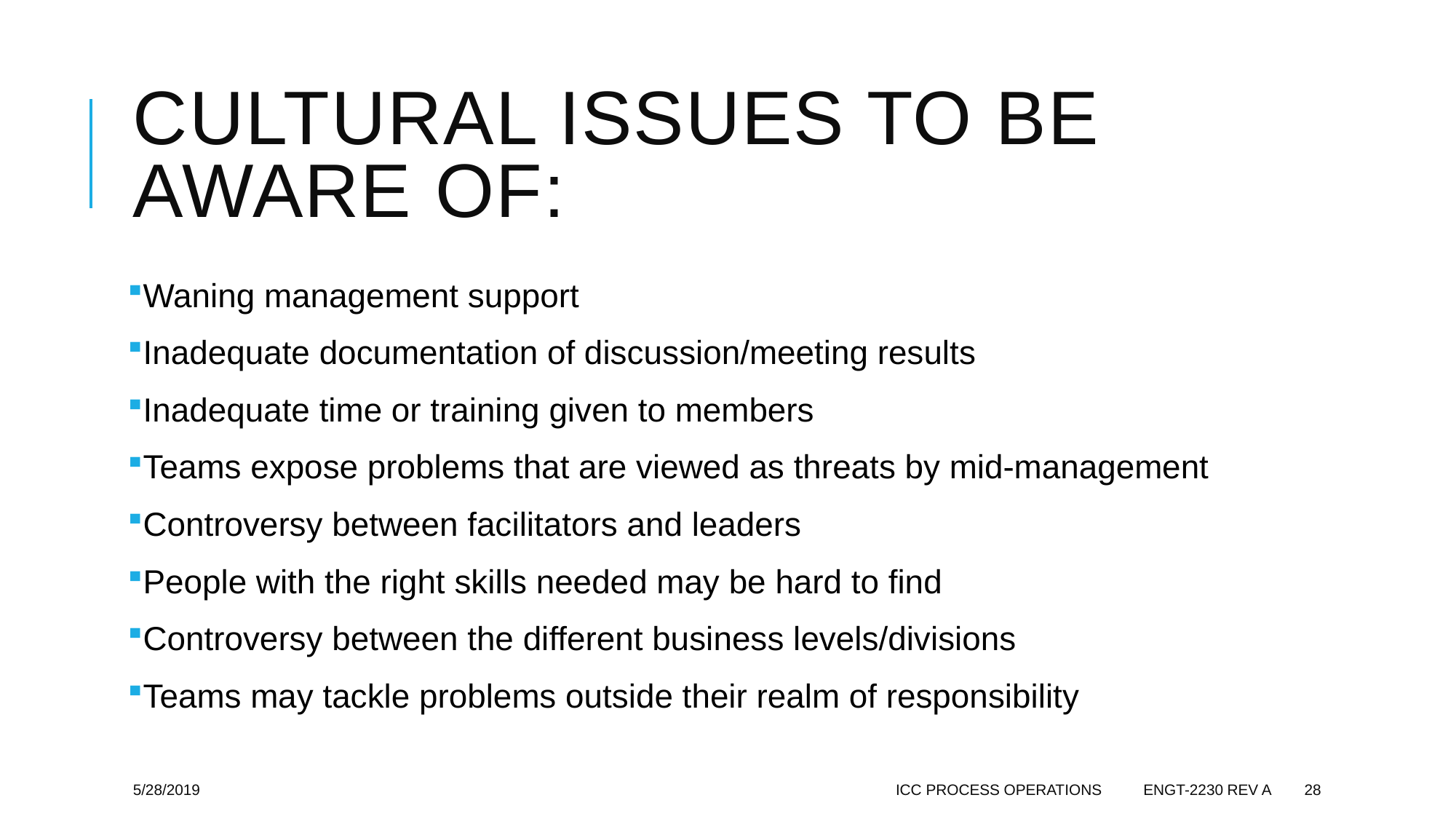

# Cultural issues to be aware of:
Waning management support
Inadequate documentation of discussion/meeting results
Inadequate time or training given to members
Teams expose problems that are viewed as threats by mid-management
Controversy between facilitators and leaders
People with the right skills needed may be hard to find
Controversy between the different business levels/divisions
Teams may tackle problems outside their realm of responsibility

5/28/2019
ICC Process Operations          ENGT-2230 Rev A
28